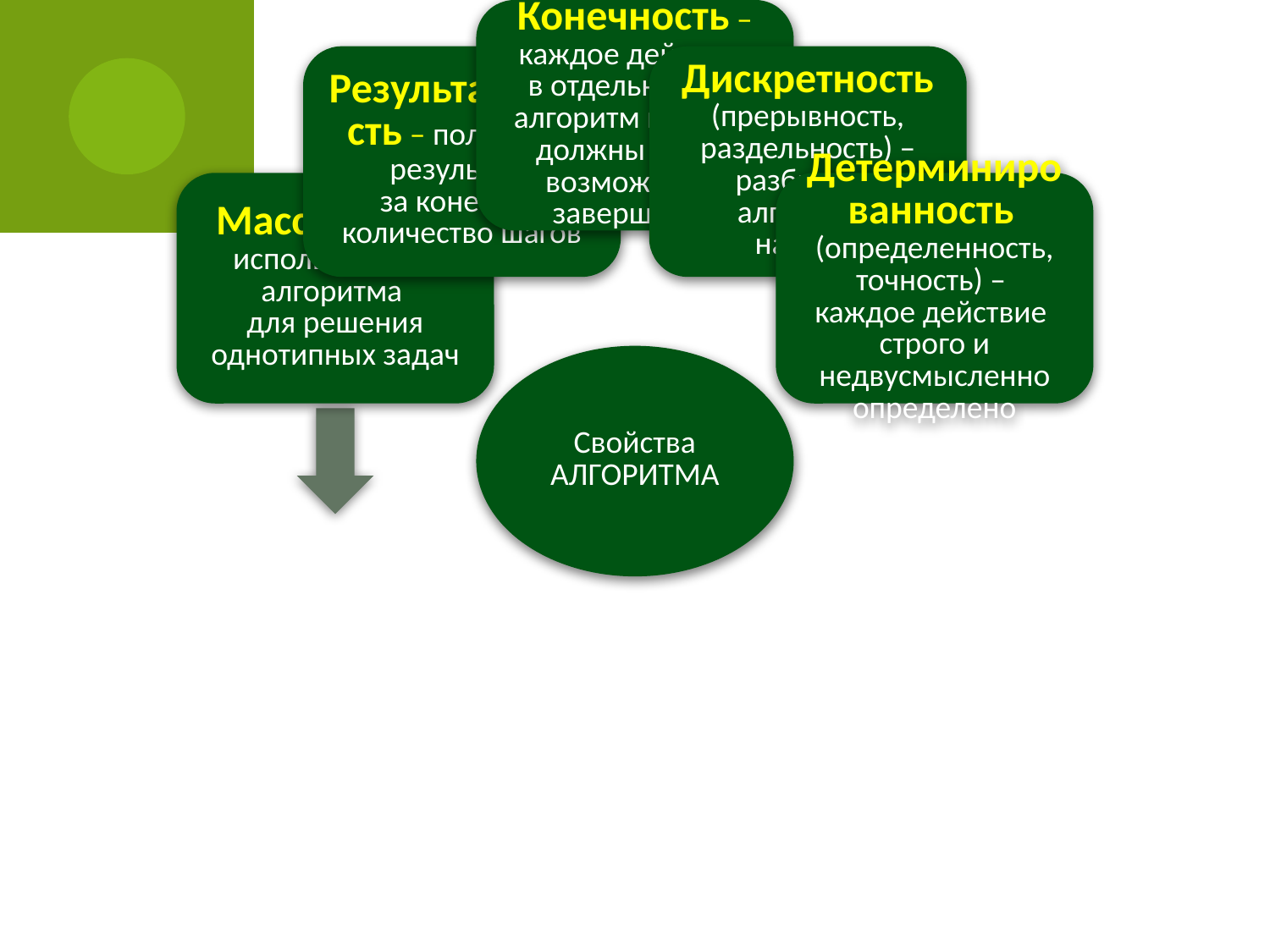

Свойства АЛГОРИТМА
для решения однотипных задач
на шаги
(определенность, точность) –
каждое действие
строго и недвусмысленно определено
Конечность – каждое действие